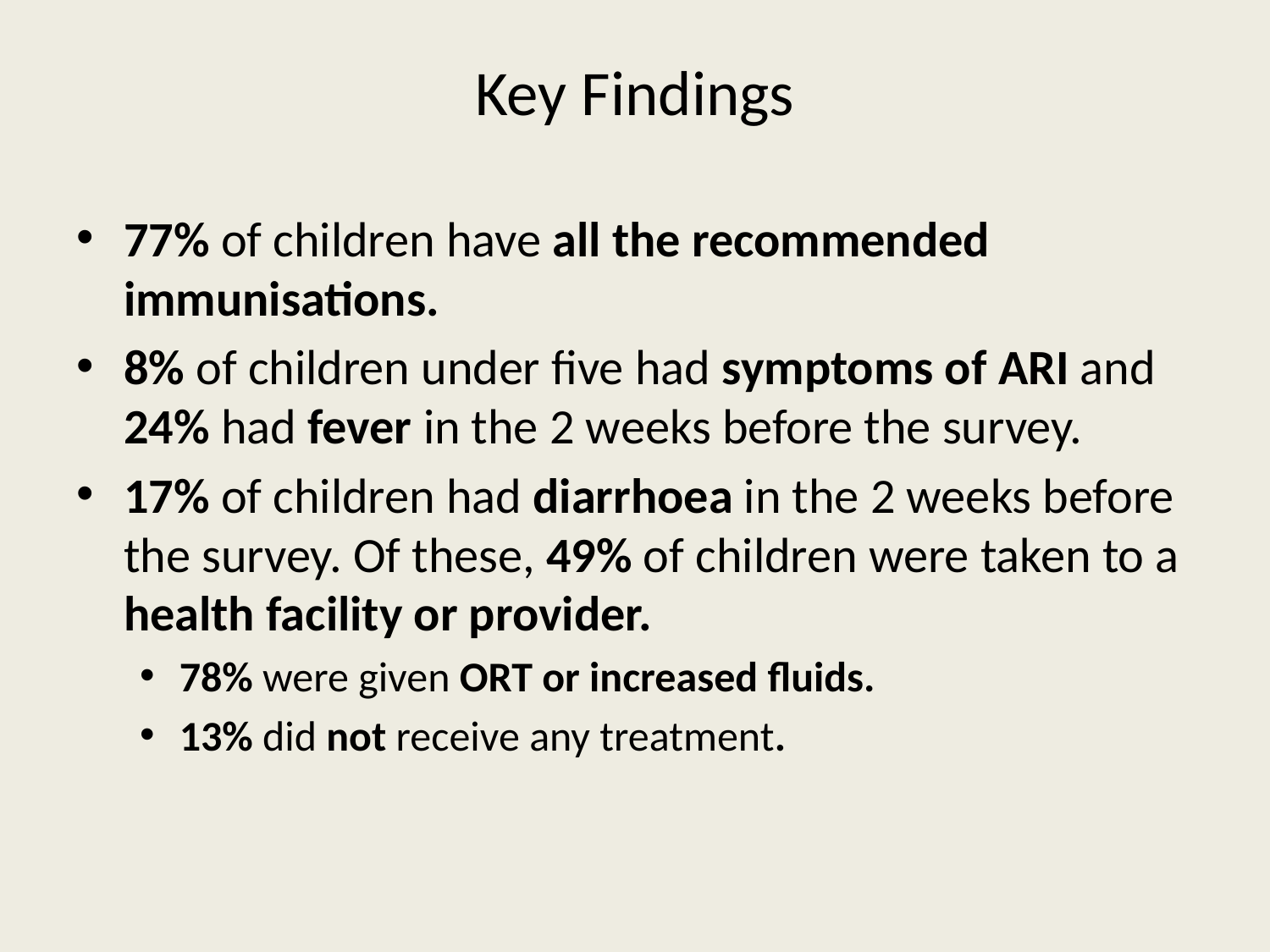

# Key Findings
77% of children have all the recommended immunisations.
8% of children under five had symptoms of ARI and 24% had fever in the 2 weeks before the survey.
17% of children had diarrhoea in the 2 weeks before the survey. Of these, 49% of children were taken to a health facility or provider.
78% were given ORT or increased fluids.
13% did not receive any treatment.